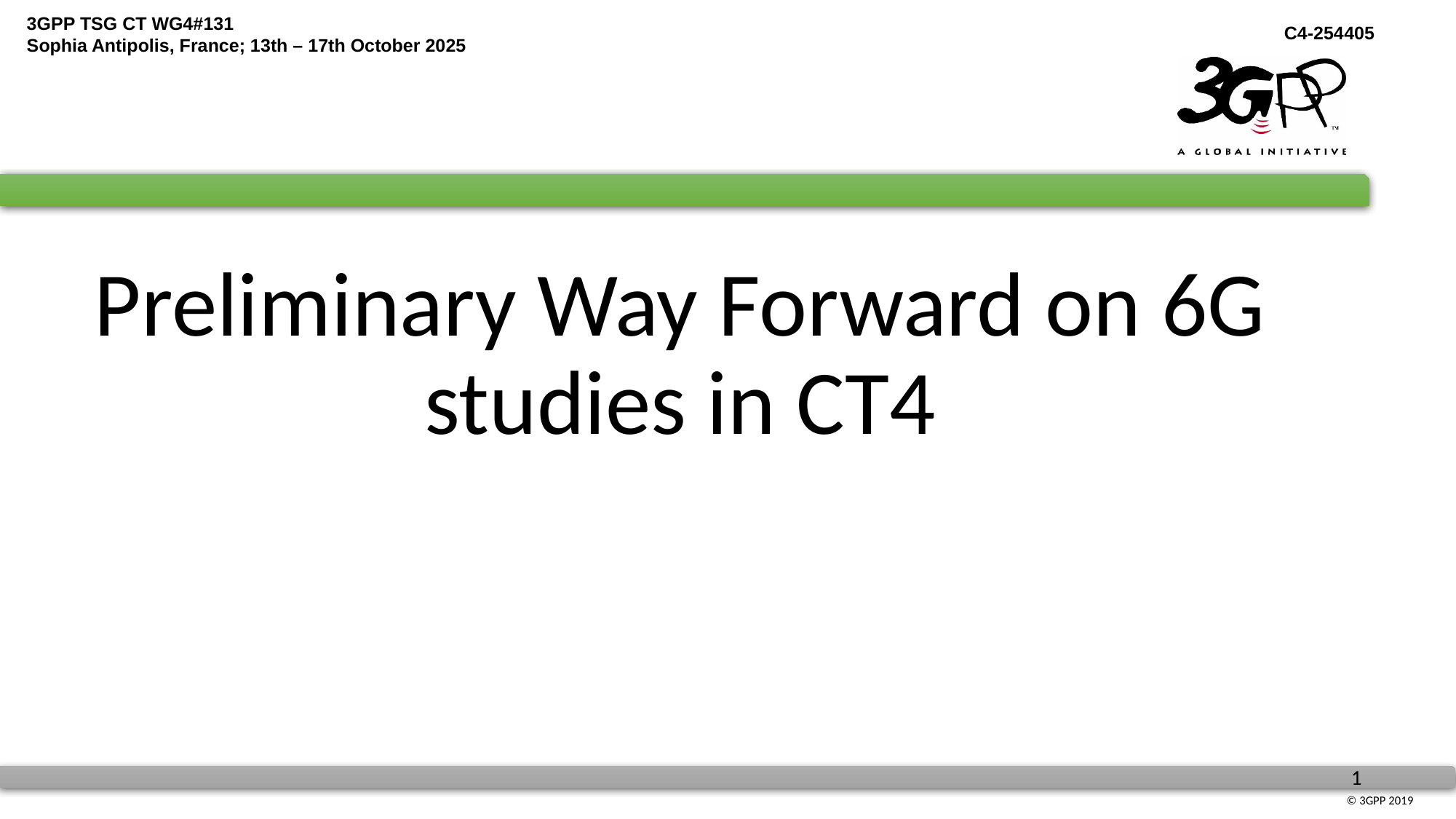

# Preliminary Way Forward on 6G studies in CT4